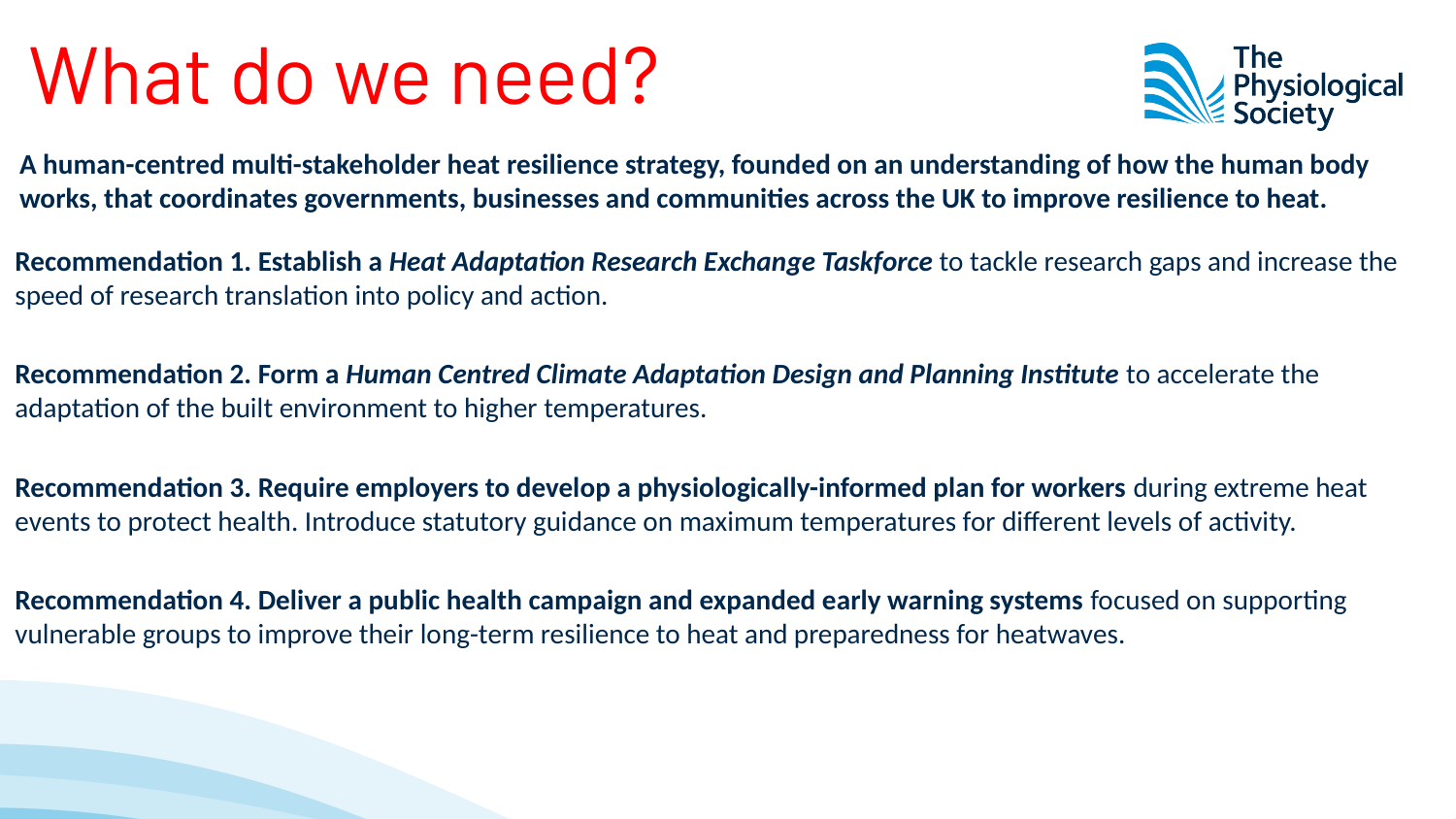

# What do we need?
A human-centred multi-stakeholder heat resilience strategy, founded on an understanding of how the human body works, that coordinates governments, businesses and communities across the UK to improve resilience to heat.

Recommendation 1. Establish a Heat Adaptation Research Exchange Taskforce to tackle research gaps and increase the speed of research translation into policy and action.

Recommendation 2. Form a Human Centred Climate Adaptation Design and Planning Institute to accelerate the adaptation of the built environment to higher temperatures.

Recommendation 3. Require employers to develop a physiologically-informed plan for workers during extreme heat events to protect health. Introduce statutory guidance on maximum temperatures for different levels of activity.

Recommendation 4. Deliver a public health campaign and expanded early warning systems focused on supporting vulnerable groups to improve their long-term resilience to heat and preparedness for heatwaves.